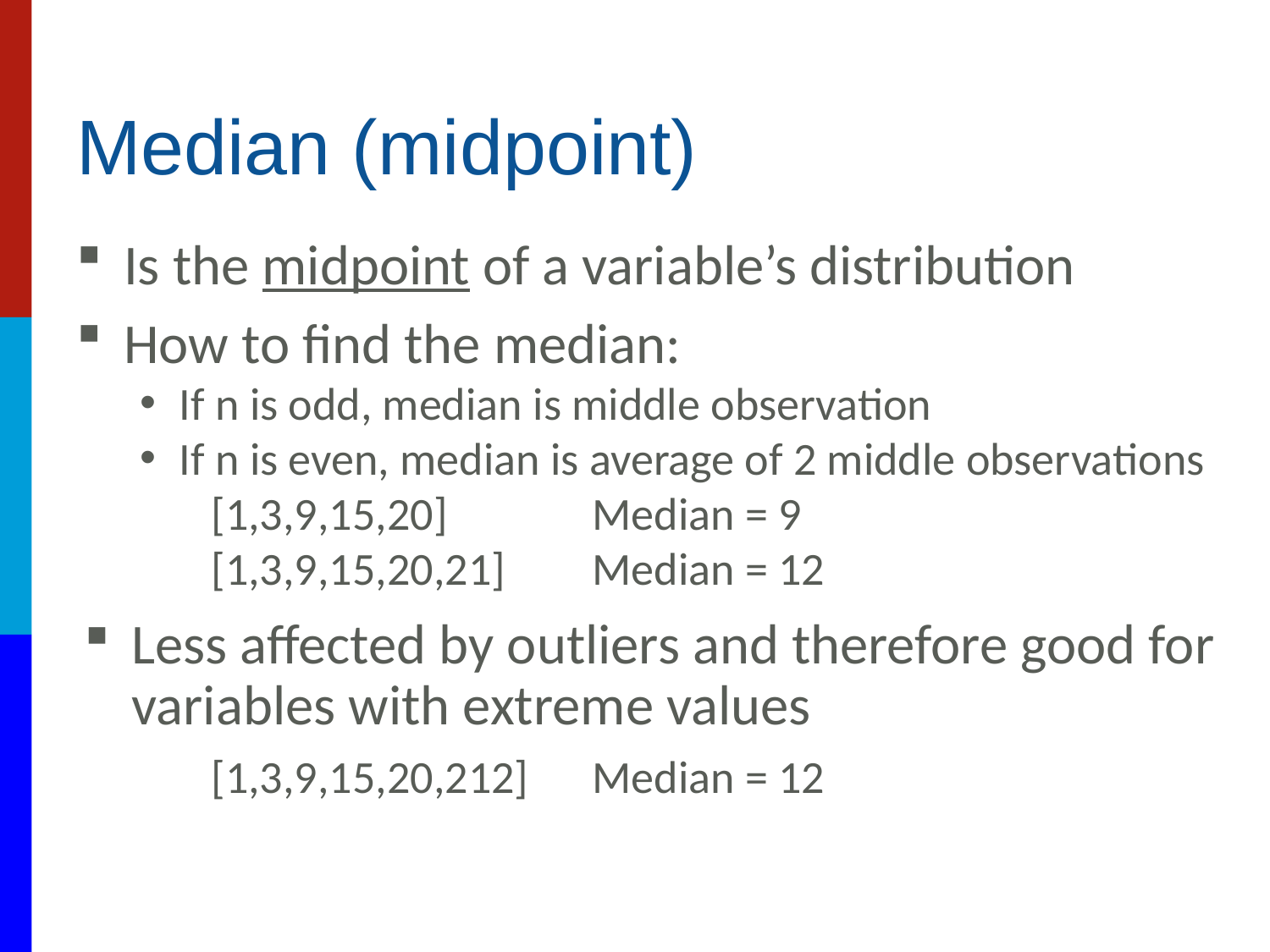

# Median (midpoint)
Is the midpoint of a variable’s distribution
How to find the median:
If n is odd, median is middle observation
If n is even, median is average of 2 middle observations
	[1,3,9,15,20]		Median = 9
	[1,3,9,15,20,21]	Median = 12
Less affected by outliers and therefore good for variables with extreme values
	[1,3,9,15,20,212]	Median = 12